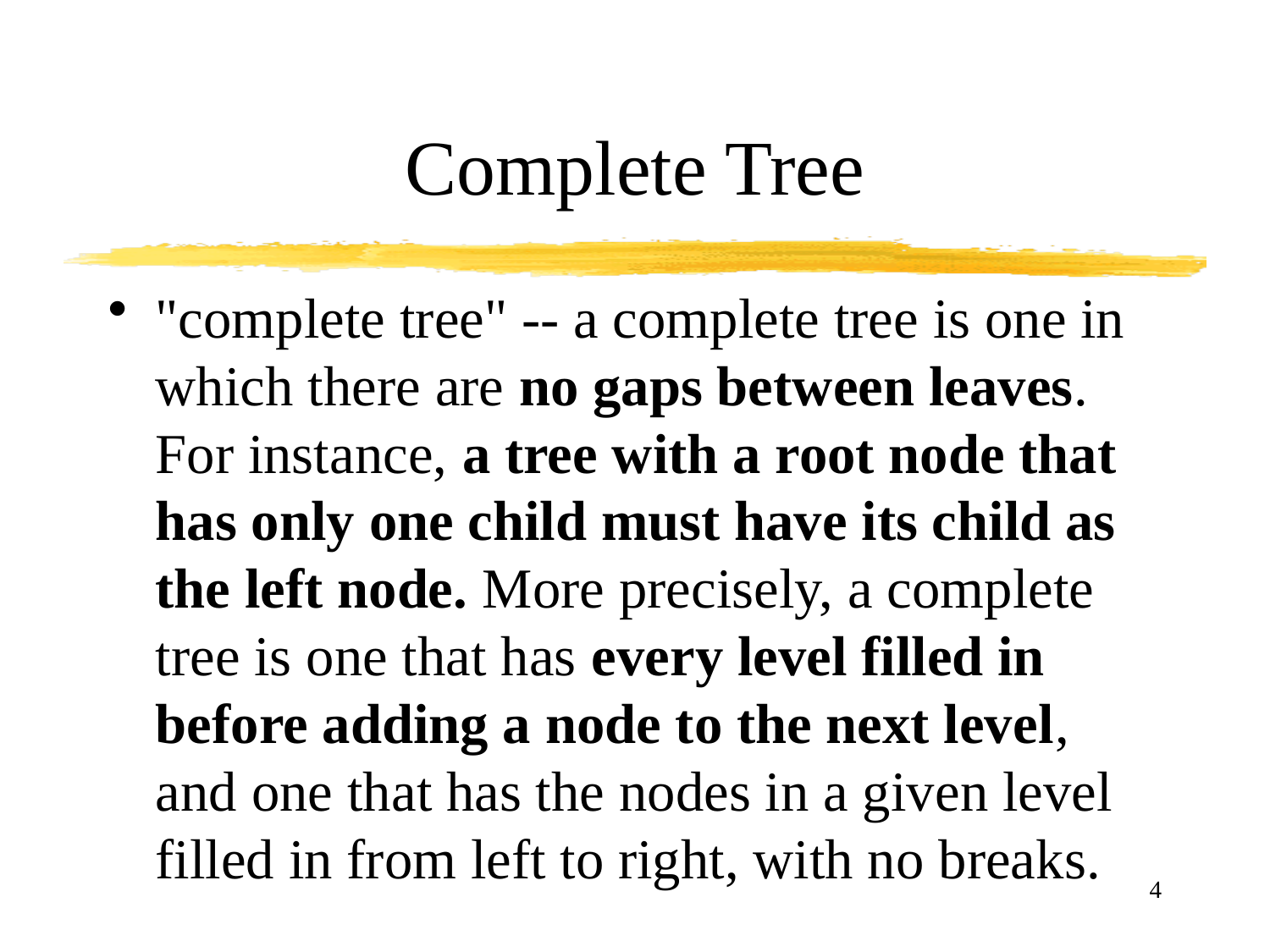

# Complete Tree
"complete tree" -- a complete tree is one in which there are no gaps between leaves. For instance, a tree with a root node that has only one child must have its child as the left node. More precisely, a complete tree is one that has every level filled in before adding a node to the next level, and one that has the nodes in a given level filled in from left to right, with no breaks.
4